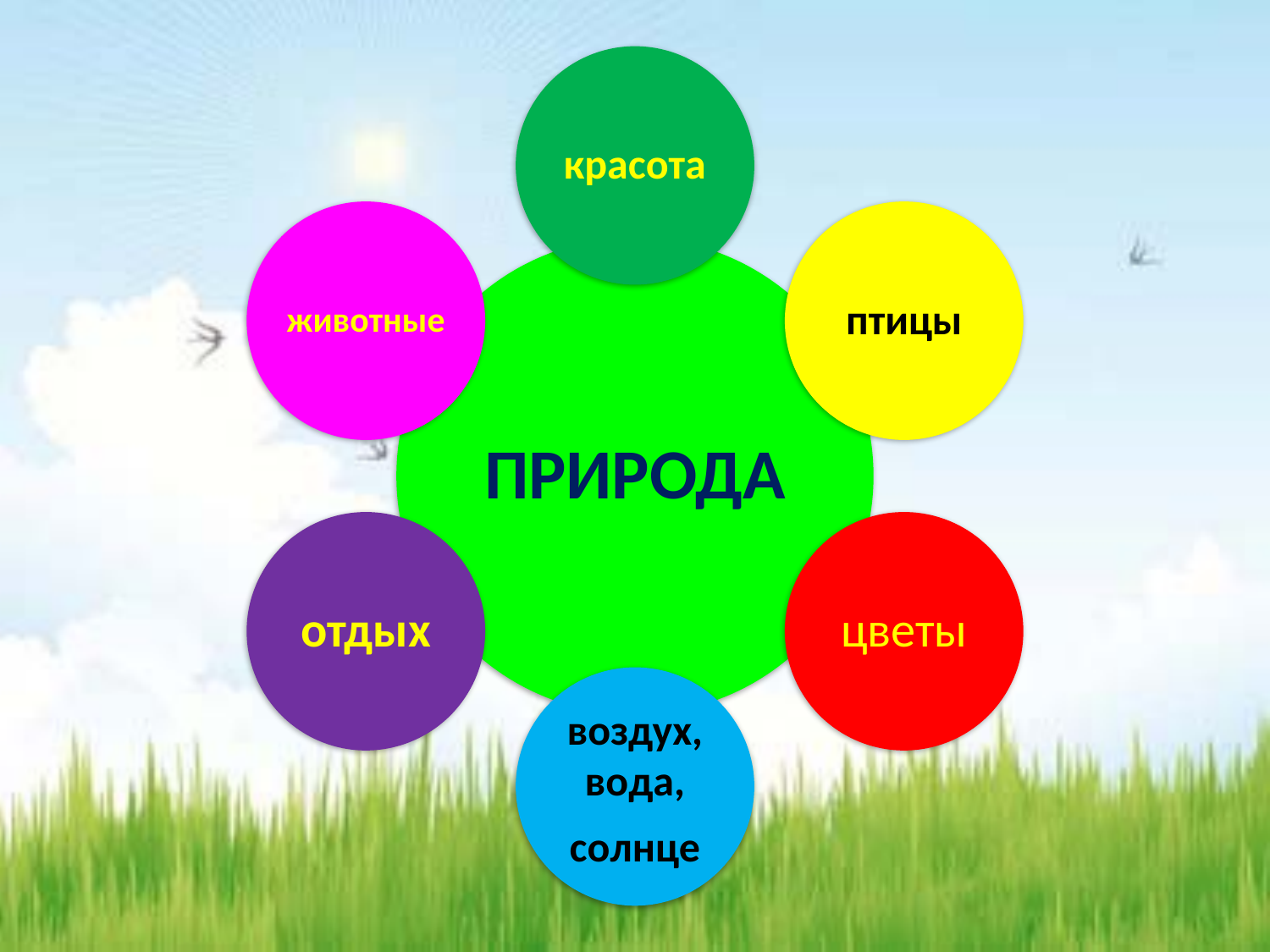

красота

животные

птицы

ПРИРОДА
#

отдых

цветы

воздух, вода,
солнце